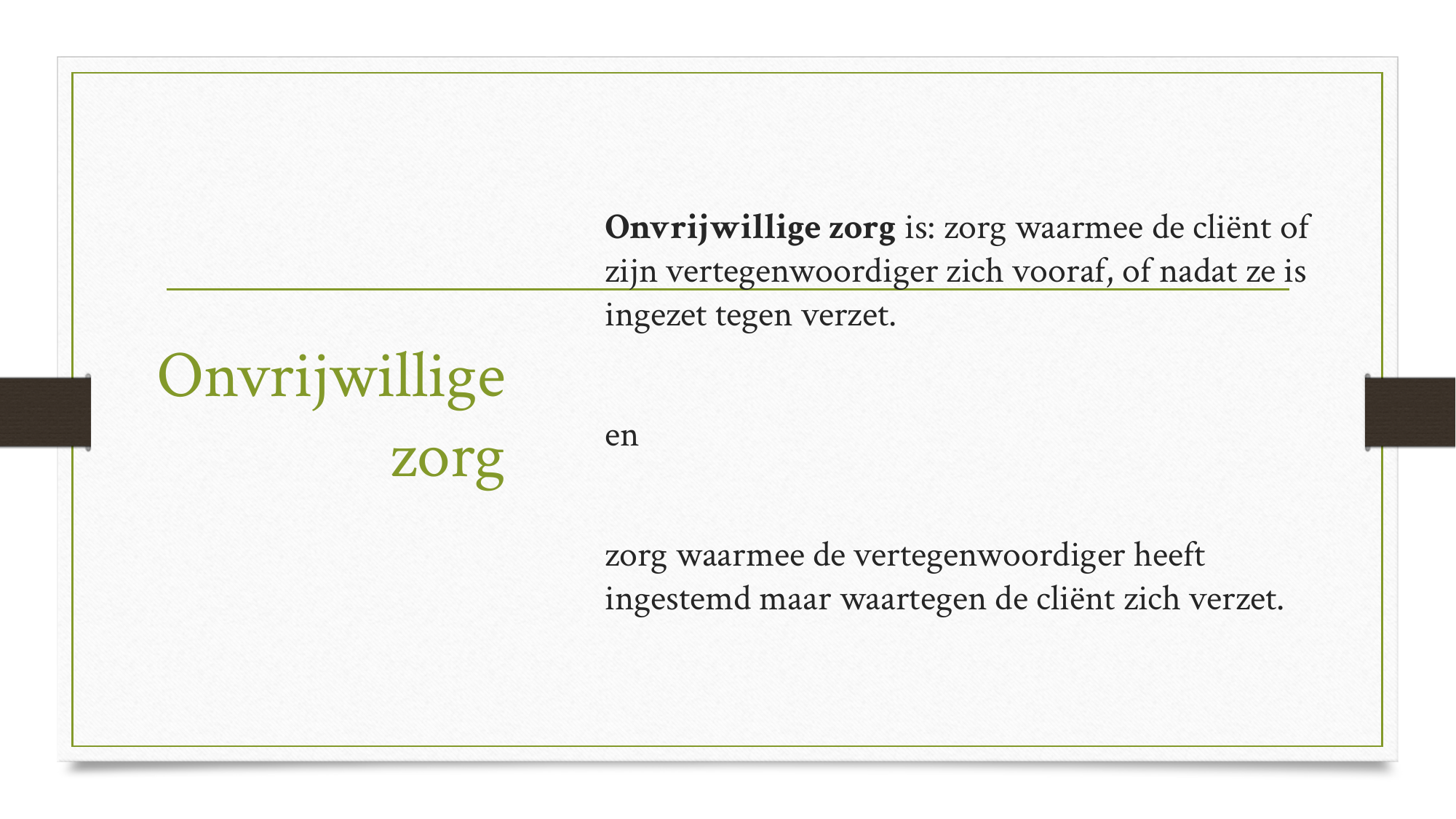

# Onvrijwillige zorg
Onvrijwillige zorg is: zorg waarmee de cliënt of zijn vertegenwoordiger zich vooraf, of nadat ze is ingezet tegen verzet.

en

zorg waarmee de vertegenwoordiger heeft ingestemd maar waartegen de cliënt zich verzet.